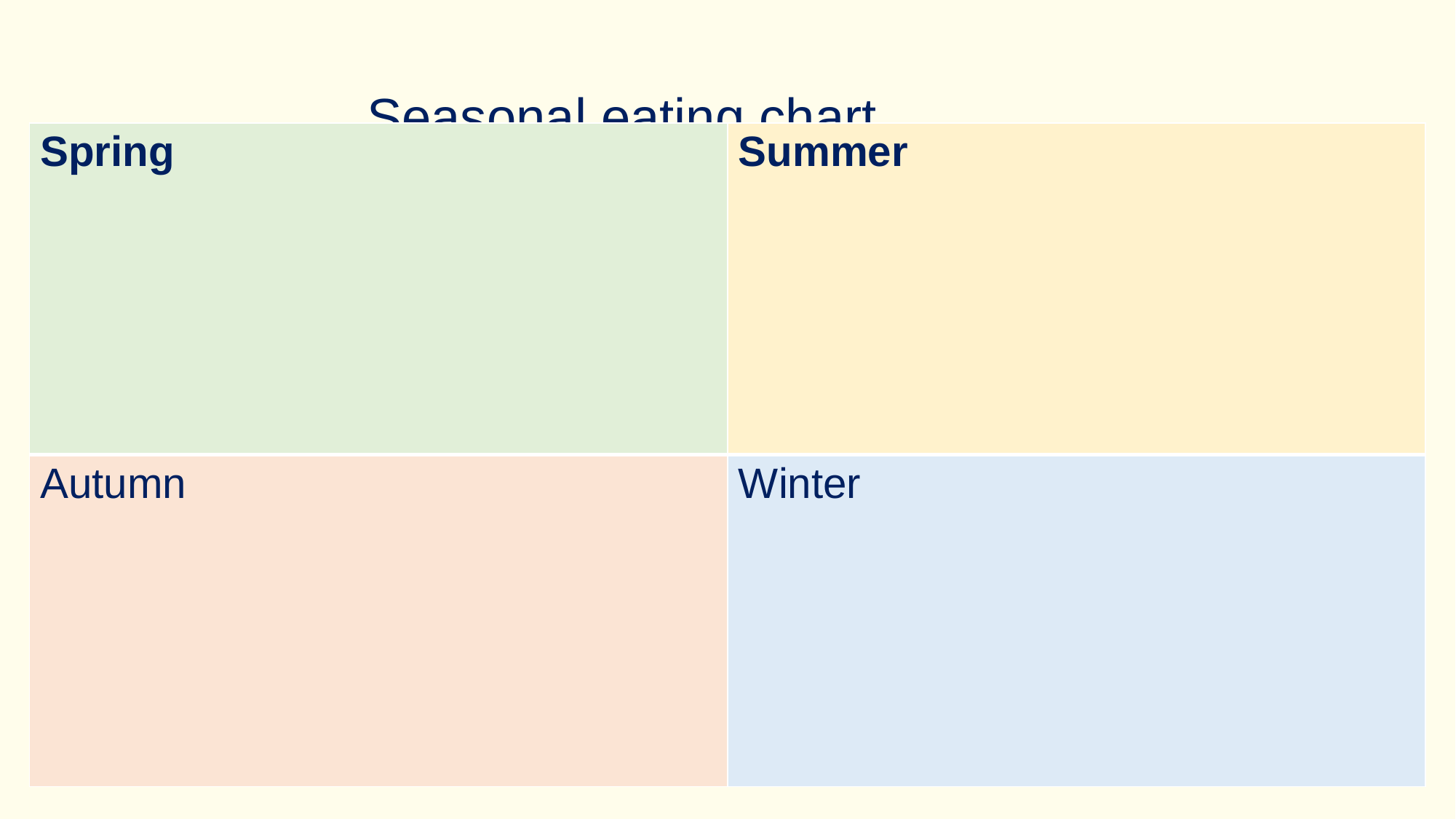

# Seasonal eating chart
| Spring | Summer |
| --- | --- |
| Autumn | Winter |